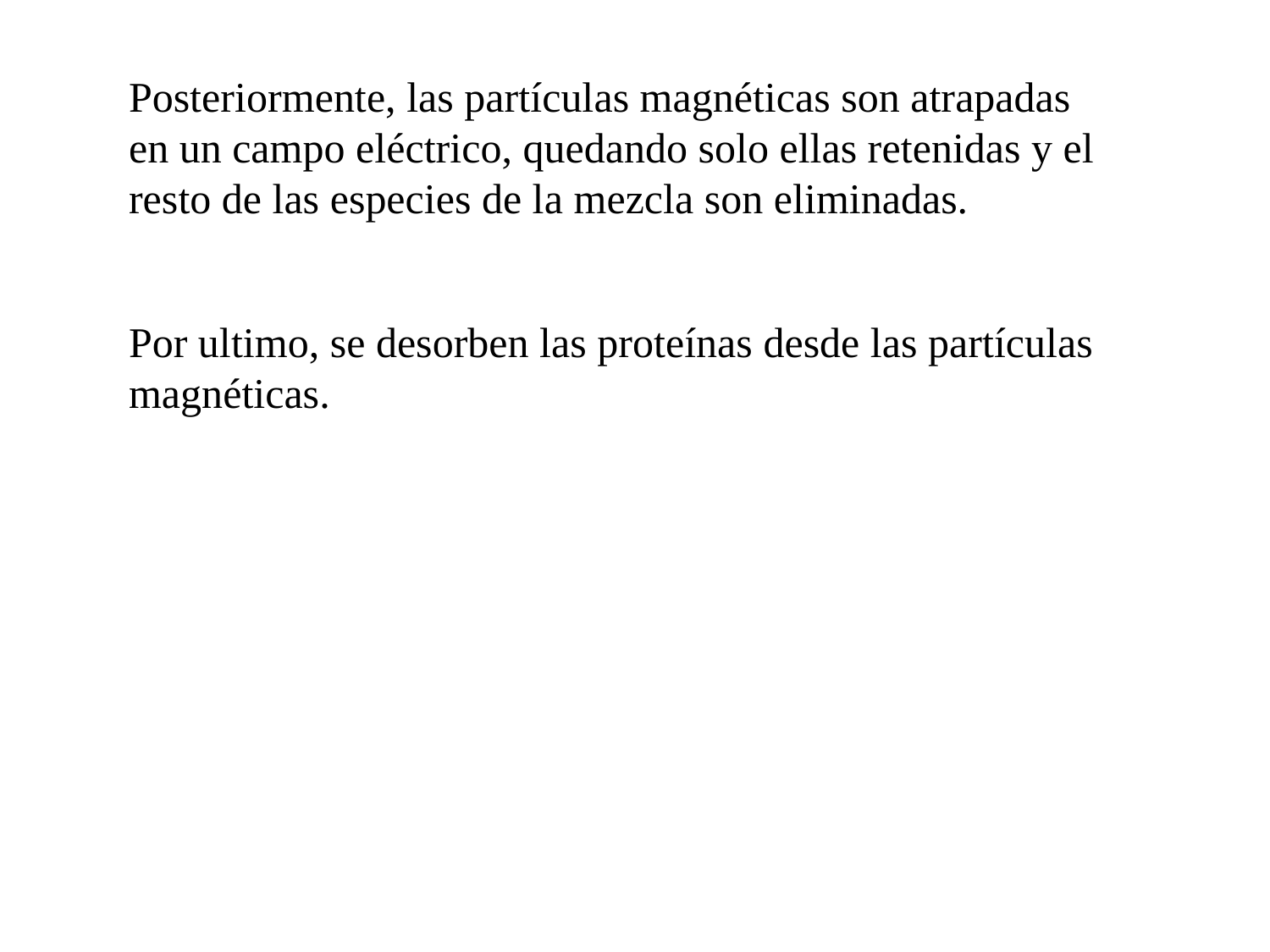

Posteriormente, las partículas magnéticas son atrapadas en un campo eléctrico, quedando solo ellas retenidas y el resto de las especies de la mezcla son eliminadas.

Por ultimo, se desorben las proteínas desde las partículas magnéticas.